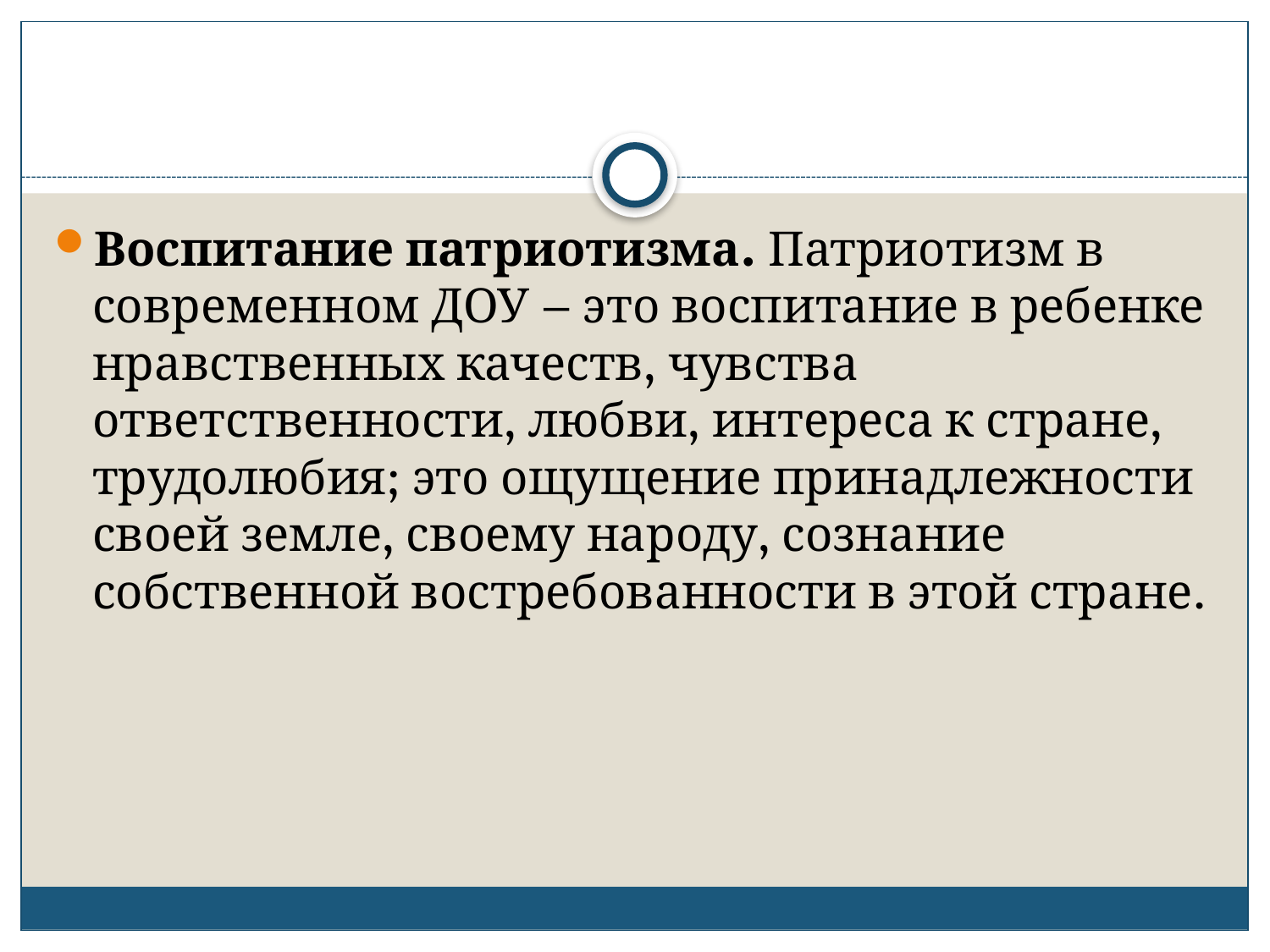

Воспитание патриотизма. Патриотизм в современном ДОУ – это воспитание в ребенке нравственных качеств, чувства ответственности, любви, интереса к стране, трудолюбия; это ощущение принадлежности своей земле, своему народу, сознание собственной востребованности в этой стране.